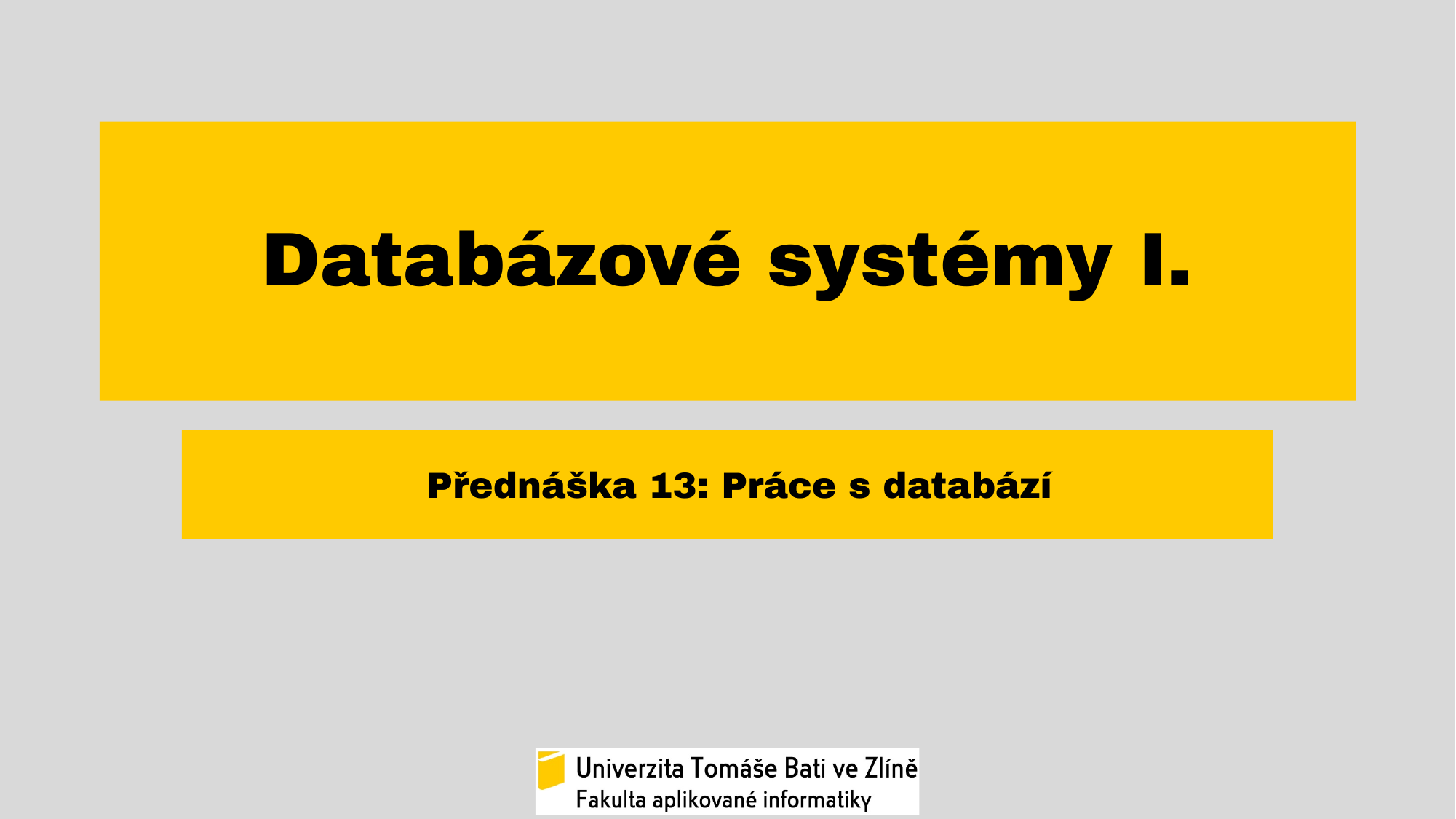

# Databázové systémy I.
Přednáška 13: Práce s databází